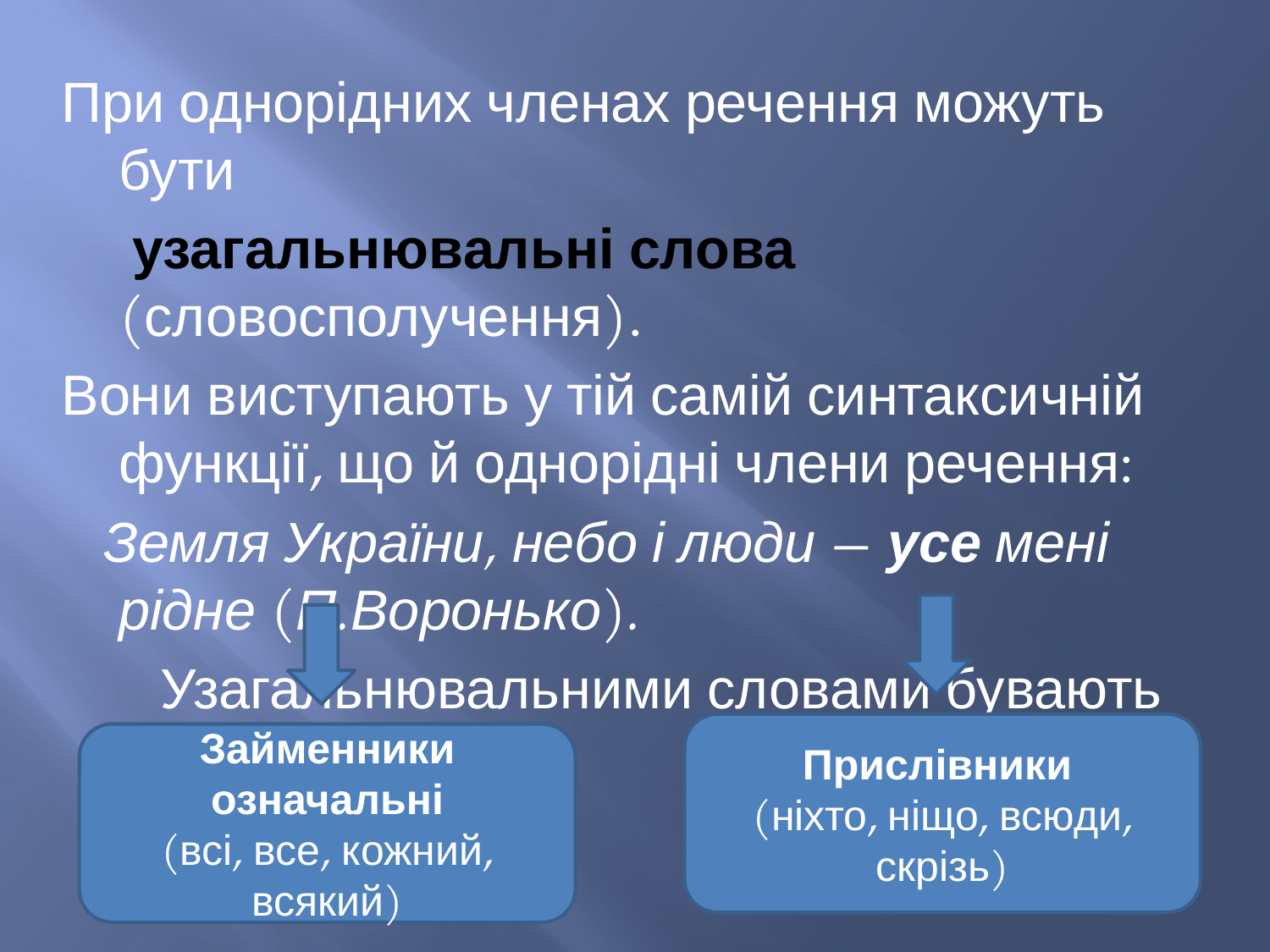

#
При однорідних членах речення можуть бути
     узагальнювальні слова (словосполучення).
Вони виступають у тій самій синтаксичній функції, що й однорідні члени речення:
   Земля України, небо і люди − усе мені рідне (П.Воронько).
       Узагальнювальними словами бувають

Прислівники
(ніхто, ніщо, всюди, скрізь)
Займенники означальні
(всі, все, кожний, всякий)